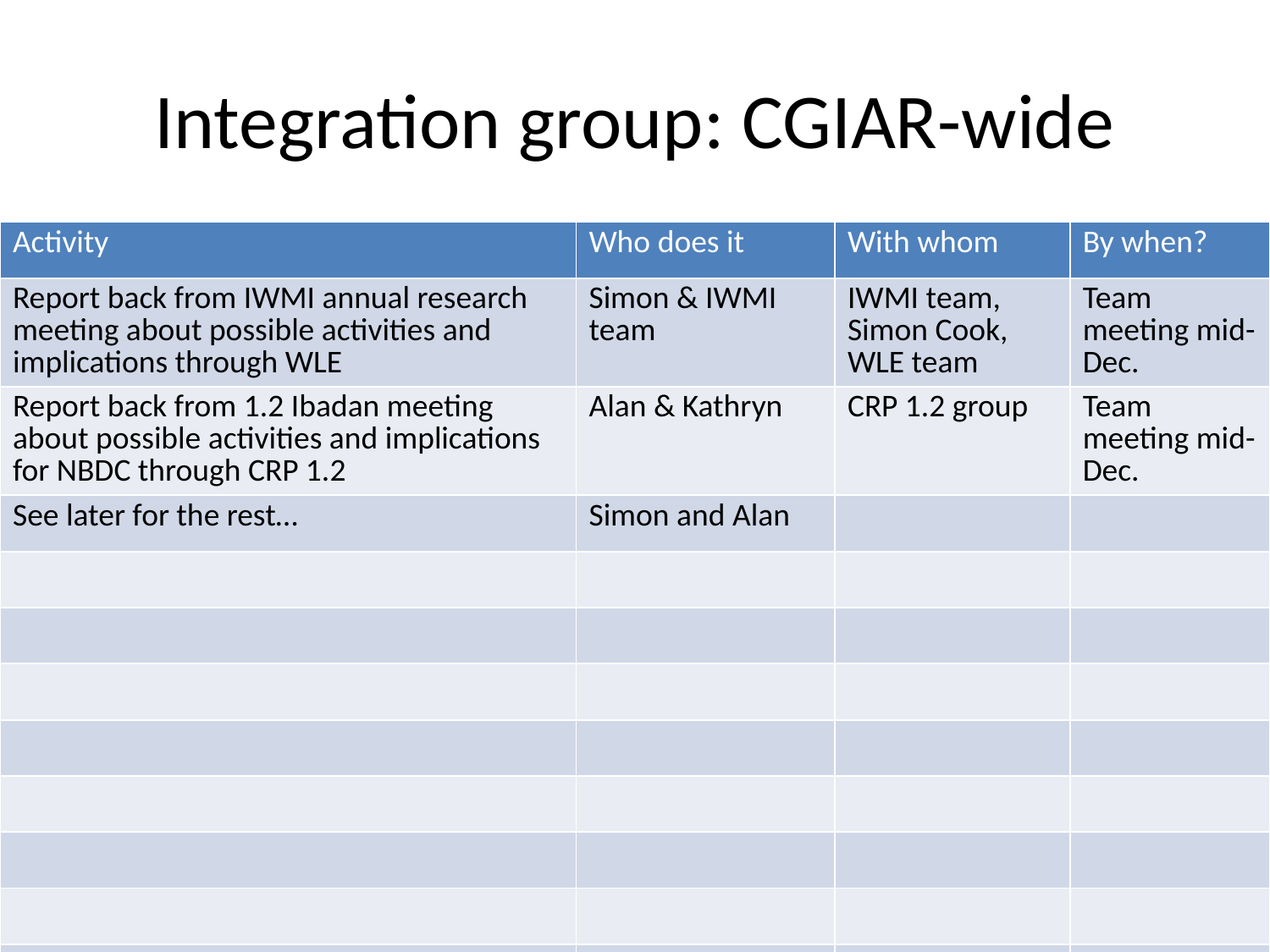

# Integration group: CGIAR-wide
| Activity | Who does it | With whom | By when? |
| --- | --- | --- | --- |
| Report back from IWMI annual research meeting about possible activities and implications through WLE | Simon & IWMI team | IWMI team, Simon Cook, WLE team | Team meeting mid-Dec. |
| Report back from 1.2 Ibadan meeting about possible activities and implications for NBDC through CRP 1.2 | Alan & Kathryn | CRP 1.2 group | Team meeting mid-Dec. |
| See later for the rest… | Simon and Alan |  |  |
|  |  |  |  |
|  |  |  |  |
|  |  |  |  |
|  |  |  |  |
|  |  |  |  |
|  |  |  |  |
|  |  |  |  |
|  |  |  |  |
|  |  |  |  |